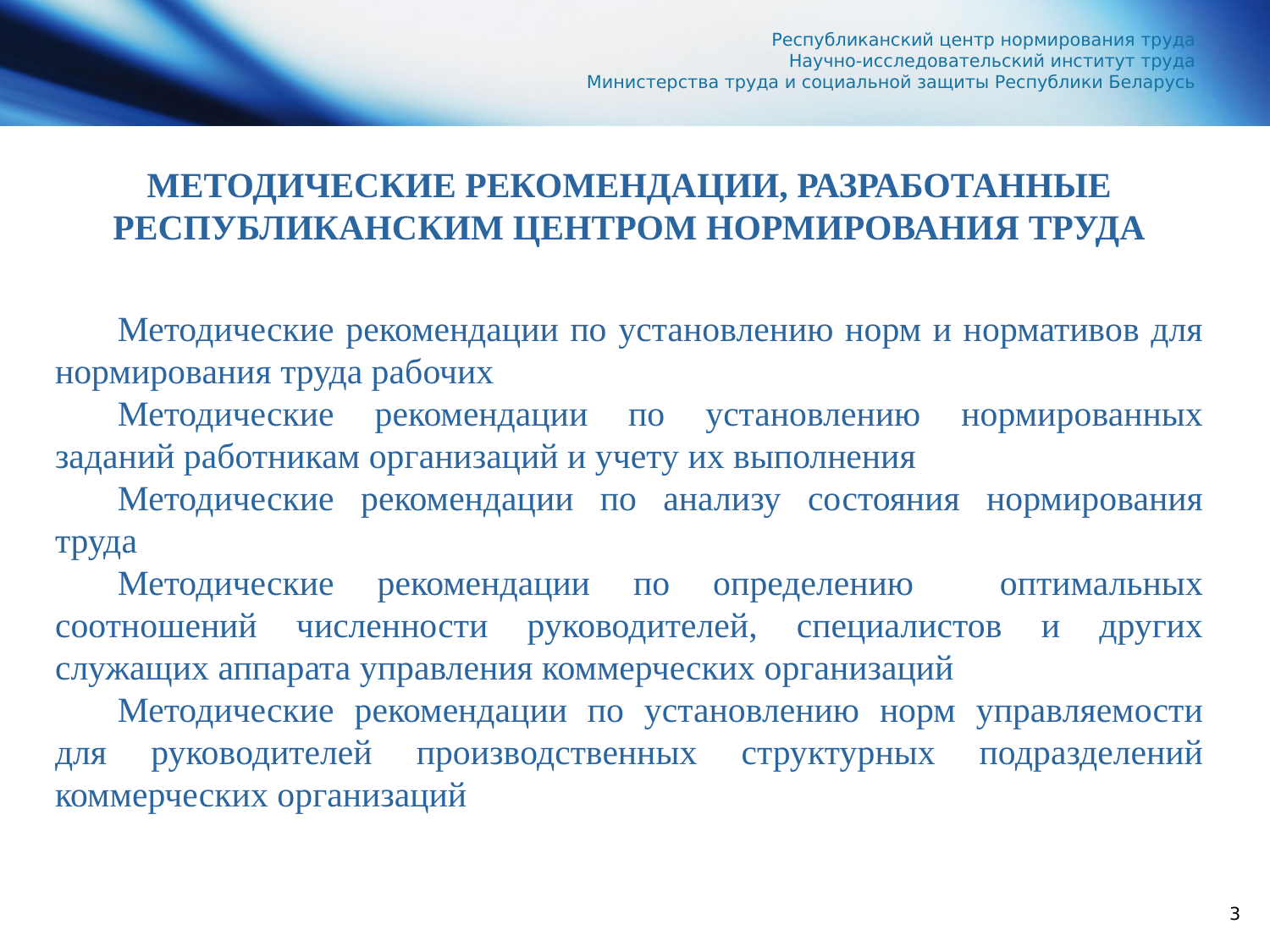

# Республиканский центр нормирования труда Научно-исследовательский институт труда Министерства труда и социальной защиты Республики Беларусь
МЕТОДИЧЕСКИЕ РЕКОМЕНДАЦИИ, РАЗРАБОТАННЫЕ РЕСПУБЛИКАНСКИМ ЦЕНТРОМ НОРМИРОВАНИЯ ТРУДА

Методические рекомендации по установлению норм и нормативов для нормирования труда рабочих
Методические рекомендации по установлению нормированных заданий работникам организаций и учету их выполнения
Методические рекомендации по анализу состояния нормирования труда
Методические рекомендации по определению  оптимальных соотношений численности руководителей, специалистов и других служащих аппарата управления коммерческих организаций
Методические рекомендации по установлению норм управляемости для руководителей производственных структурных подразделений коммерческих организаций

3